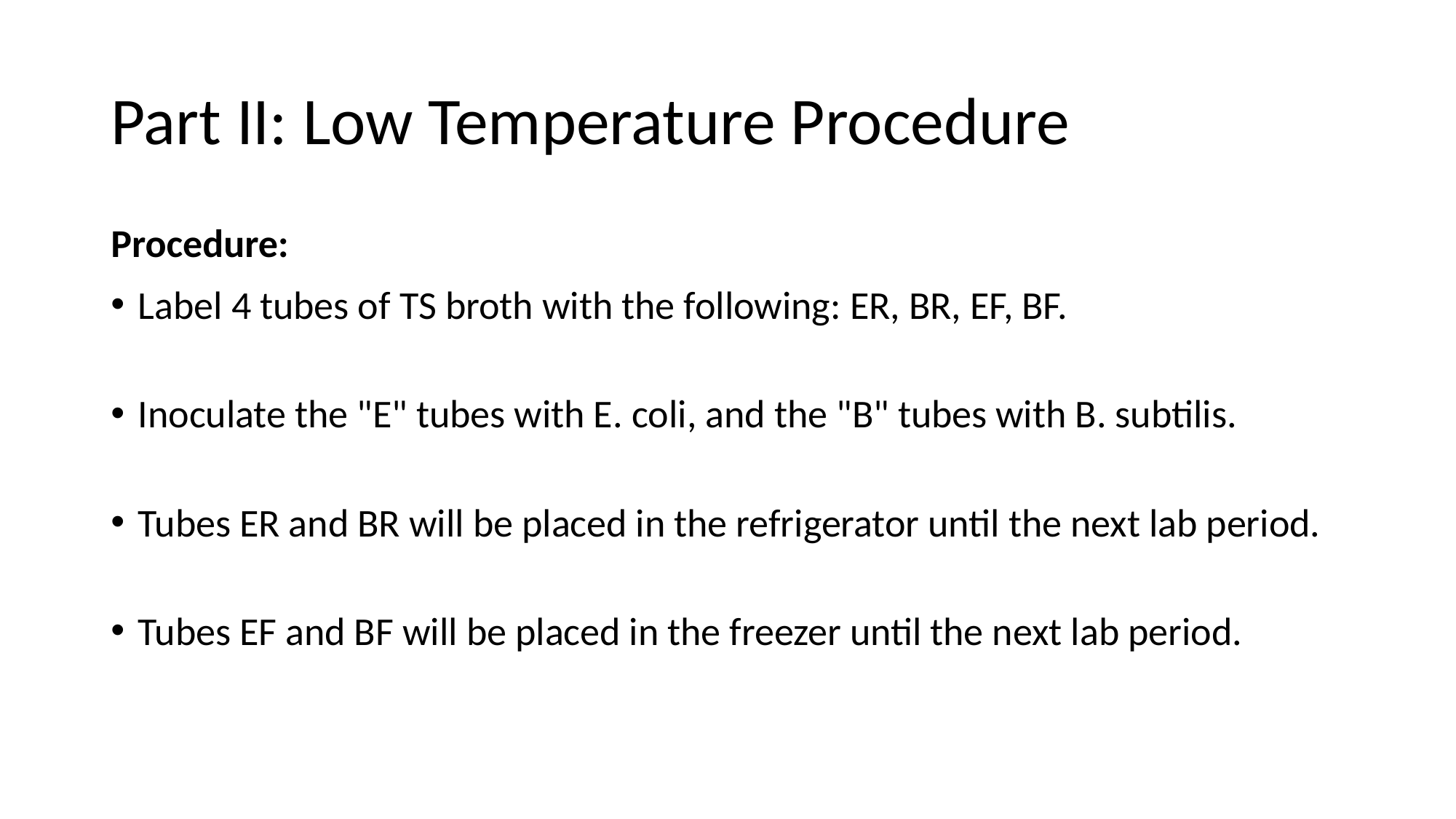

# Part II: Low Temperature Procedure
Procedure:
Label 4 tubes of TS broth with the following: ER, BR, EF, BF.
Inoculate the "E" tubes with E. coli, and the "B" tubes with B. subtilis.
Tubes ER and BR will be placed in the refrigerator until the next lab period.
Tubes EF and BF will be placed in the freezer until the next lab period.